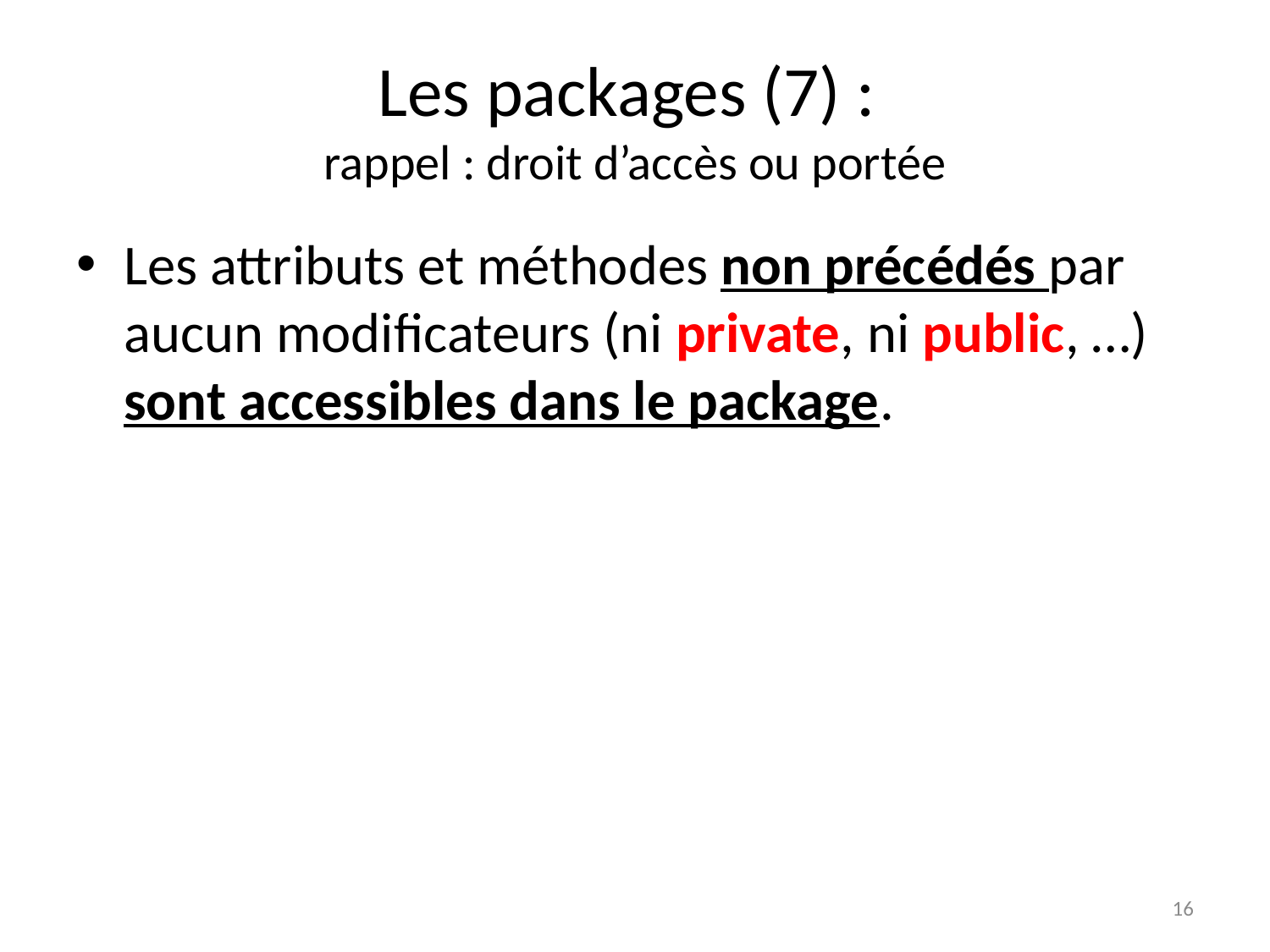

# Les packages (7) : rappel : droit d’accès ou portée
Les attributs et méthodes non précédés par aucun modificateurs (ni private, ni public, …) sont accessibles dans le package.
16